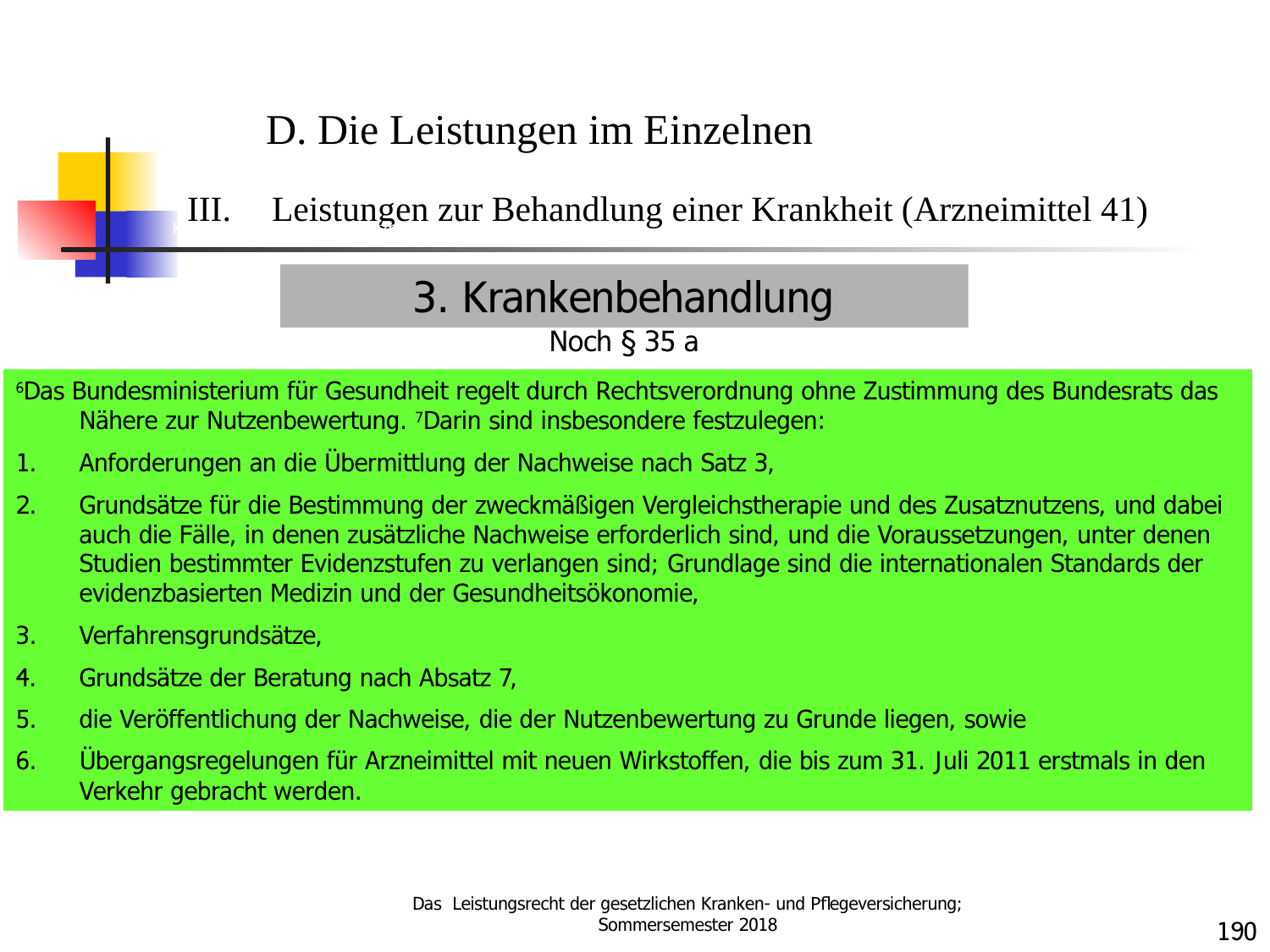

Krankenbehandlung 41 (Arzneimittel)
D. Die Leistungen im Einzelnen

Leistungen zur Behandlung einer Krankheit (Arzneimittel 41)
3. Krankenbehandlung
Noch § 35 a
6Das Bundesministerium für Gesundheit regelt durch Rechtsverordnung ohne Zustimmung des Bundesrats das Nähere zur Nutzenbewertung. 7Darin sind insbesondere festzulegen:
Anforderungen an die Übermittlung der Nachweise nach Satz 3,
Grundsätze für die Bestimmung der zweckmäßigen Vergleichstherapie und des Zusatznutzens, und dabei auch die Fälle, in denen zusätzliche Nachweise erforderlich sind, und die Voraussetzungen, unter denen Studien bestimmter Evidenzstufen zu verlangen sind; Grundlage sind die internationalen Standards der evidenzbasierten Medizin und der Gesundheitsökonomie,
Verfahrensgrundsätze,
Grundsätze der Beratung nach Absatz 7,
die Veröffentlichung der Nachweise, die der Nutzenbewertung zu Grunde liegen, sowie
Übergangsregelungen für Arzneimittel mit neuen Wirkstoffen, die bis zum 31. Juli 2011 erstmals in den Verkehr gebracht werden.
Krankheit
Das  Leistungsrecht der gesetzlichen Kranken- und Pflegeversicherung; Sommersemester 2018
190